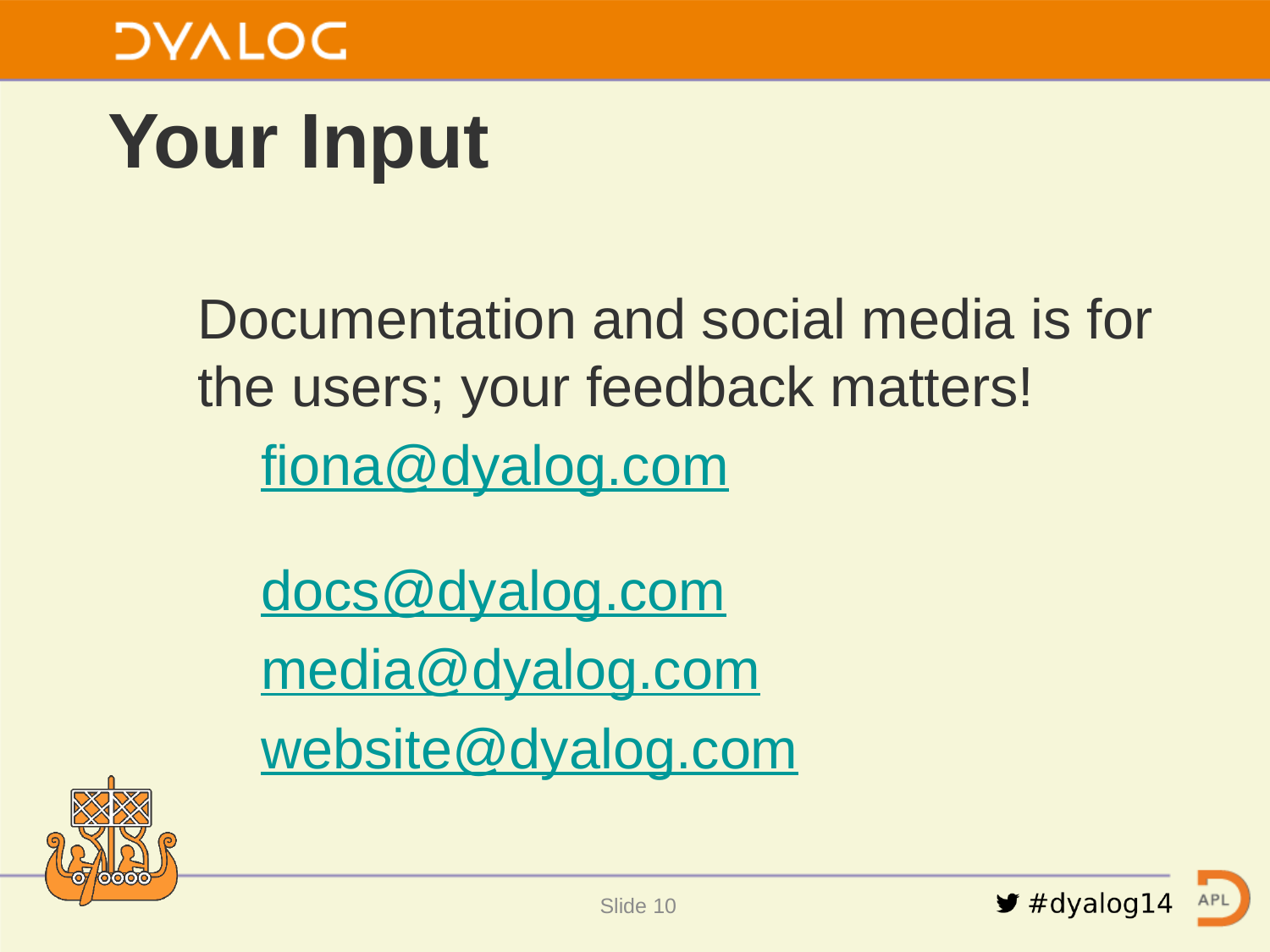

# Your Input
Documentation and social media is for the users; your feedback matters!
fiona@dyalog.com

docs@dyalog.com
media@dyalog.com
website@dyalog.com
Slide 10